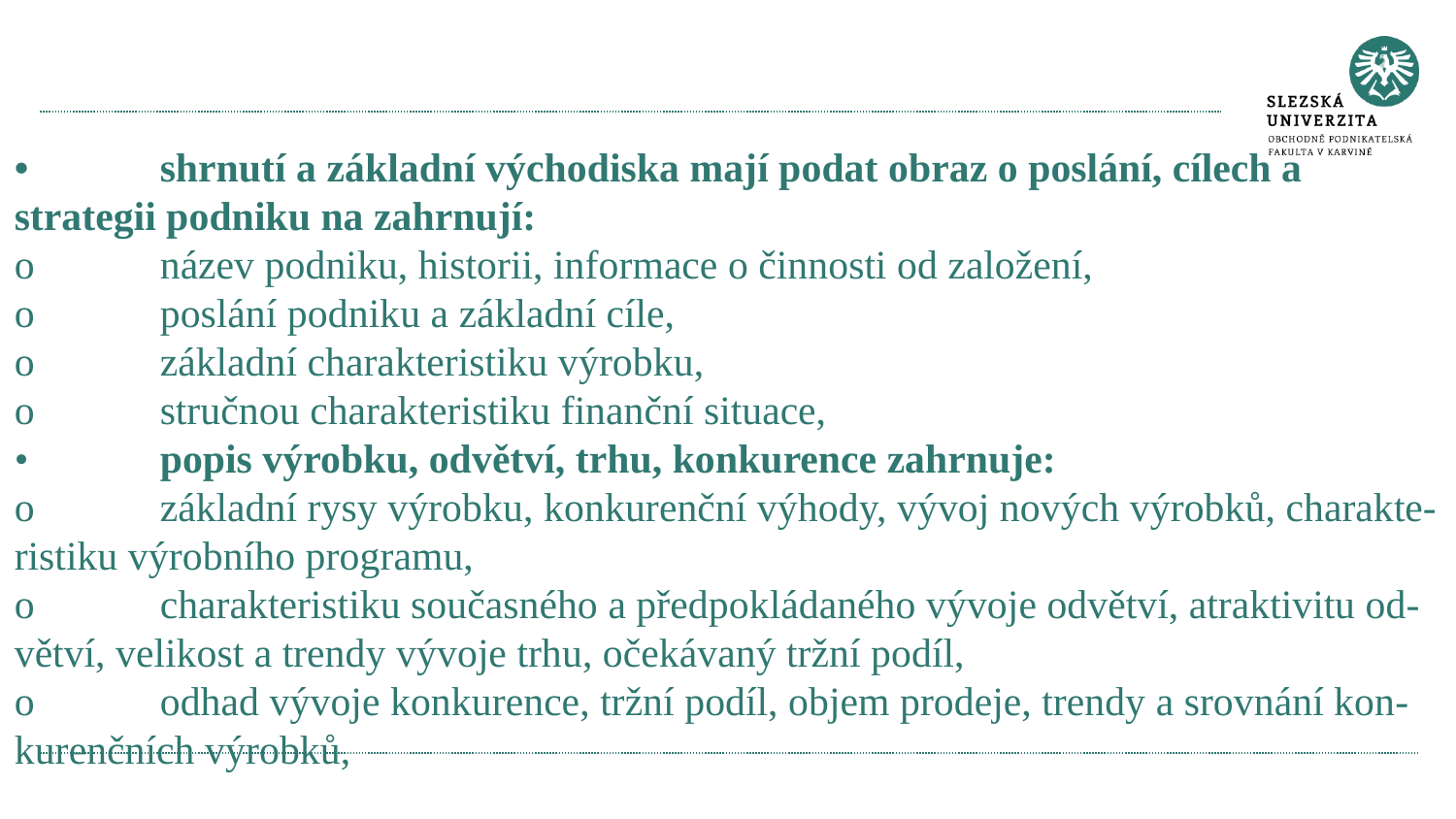

#
•	shrnutí a základní východiska mají podat obraz o poslání, cílech a strategii podniku na zahrnují:
o	název podniku, historii, informace o činnosti od založení,
o	poslání podniku a základní cíle,
o	základní charakteristiku výrobku,
o	stručnou charakteristiku finanční situace,
•	popis výrobku, odvětví, trhu, konkurence zahrnuje:
o	základní rysy výrobku, konkurenční výhody, vývoj nových výrobků, charakte-ristiku výrobního programu,
o	charakteristiku současného a předpokládaného vývoje odvětví, atraktivitu od-větví, velikost a trendy vývoje trhu, očekávaný tržní podíl,
o	odhad vývoje konkurence, tržní podíl, objem prodeje, trendy a srovnání kon-kurenčních výrobků,